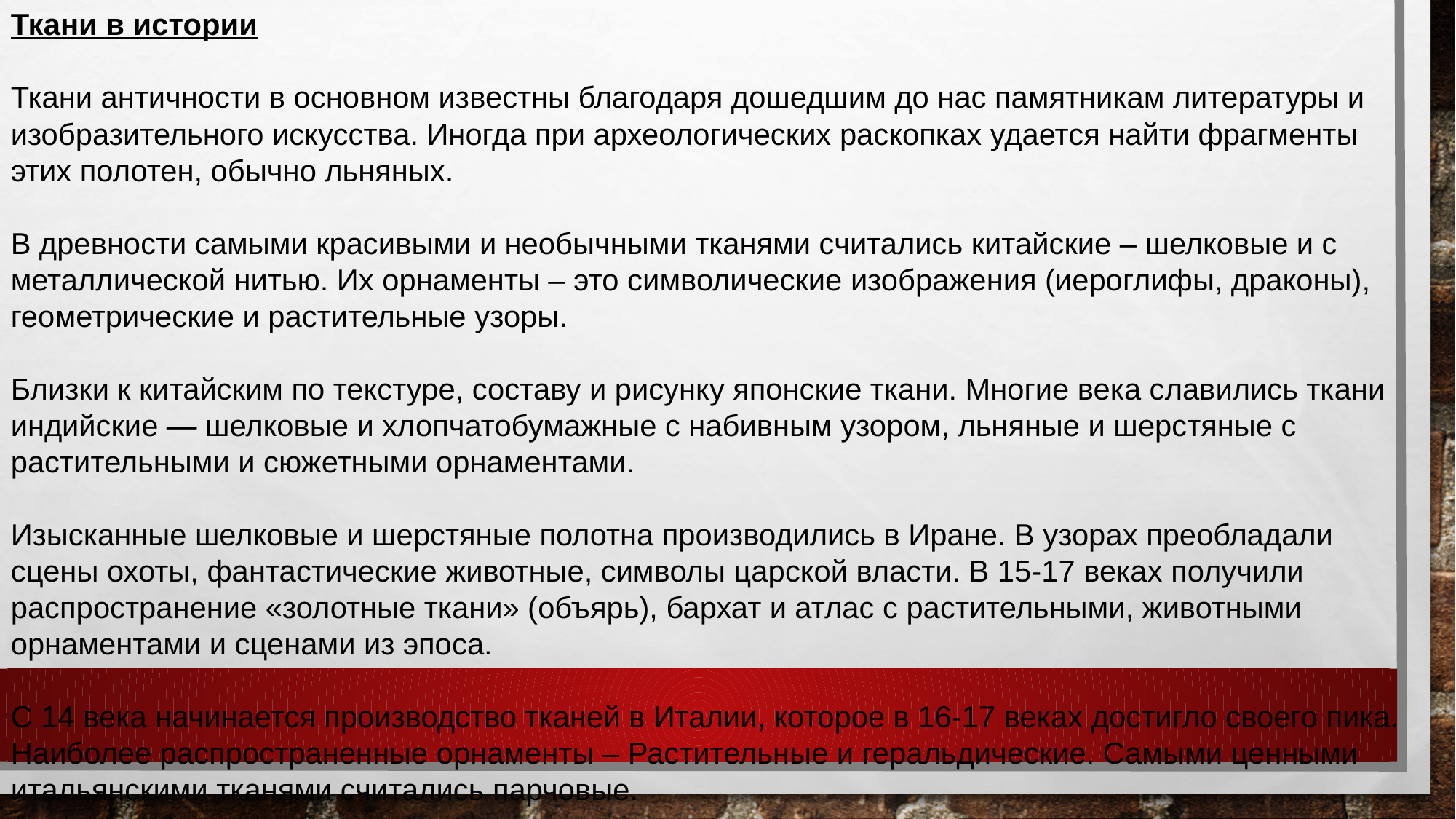

Ткани в истории

Ткани античности в основном известны благодаря дошедшим до нас памятникам литературы и изобразительного искусства. Иногда при археологических раскопках удается найти фрагменты этих полотен, обычно льняных.

В древности самыми красивыми и необычными тканями считались китайские – шелковые и с металлической нитью. Их орнаменты – это символические изображения (иероглифы, драконы), геометрические и растительные узоры.

Близки к китайским по текстуре, составу и рисунку японские ткани. Многие века славились ткани индийские — шелковые и хлопчатобумажные с набивным узором, льняные и шерстяные с растительными и сюжетными орнаментами.

Изысканные шелковые и шерстяные полотна производились в Иране. В узорах преобладали сцены охоты, фантастические животные, символы царской власти. В 15-17 веках получили распространение «золотные ткани» (объярь), бархат и атлас с растительными, животными орнаментами и сценами из эпоса.

С 14 века начинается производство тканей в Италии, которое в 16-17 веках достигло своего пика. Наиболее распространенные орнаменты – Растительные и геральдические. Самыми ценными итальянскими тканями считались парчовые.

В 18 веке достигло расцвета производство французских тканей, которые стали достойным конкурентам итальянским. В рисунке преобладали архитектурные мотивы, цветы и букеты, жанровые сцены.